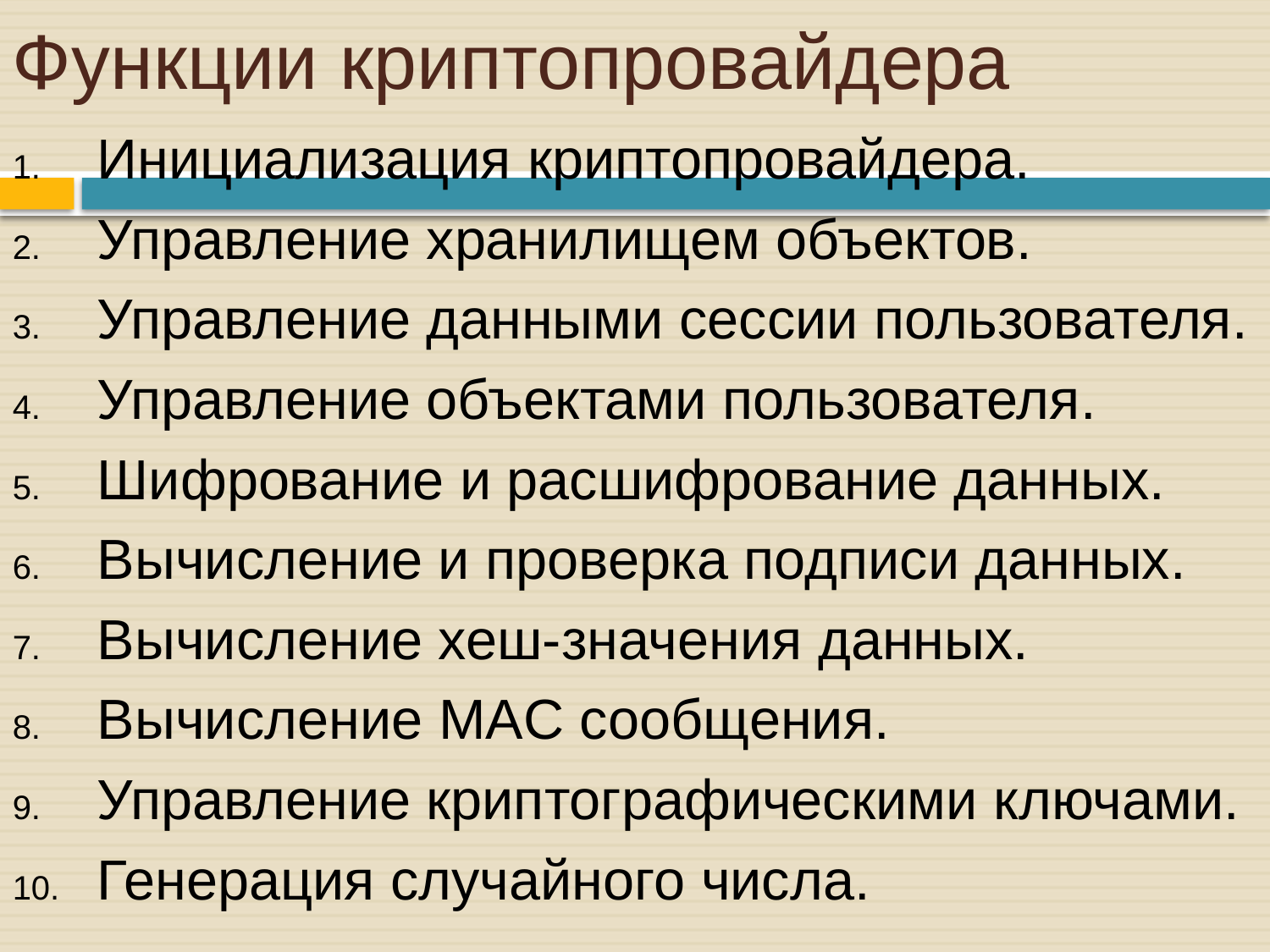

# Функции криптопровайдера
Инициализация криптопровайдера.
Управление хранилищем объектов.
Управление данными сессии пользователя.
Управление объектами пользователя.
Шифрование и расшифрование данных.
Вычисление и проверка подписи данных.
Вычисление хеш-значения данных.
Вычисление MAC сообщения.
Управление криптографическими ключами.
Генерация случайного числа.